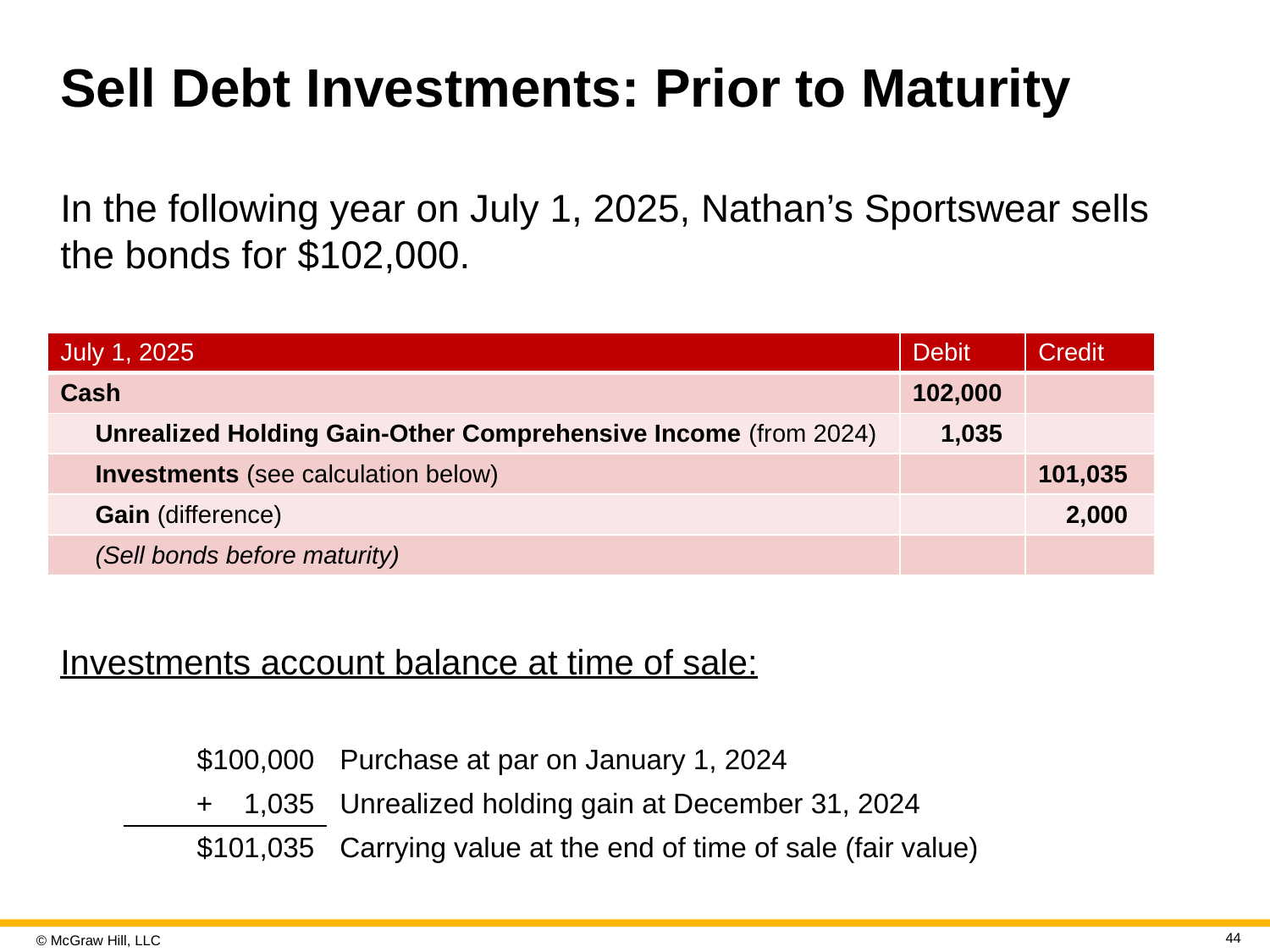

# Sell Debt Investments: Prior to Maturity
In the following year on July 1, 2025, Nathan’s Sportswear sells the bonds for $102,000.
| July 1, 2025 | Debit | Credit |
| --- | --- | --- |
| Cash | 102,000 |  |
| Unrealized Holding Gain-Other Comprehensive Income (from 2024) | 1,035 |  |
| Investments (see calculation below) |  | 101,035 |
| Gain (difference) |  | 2,000 |
| (Sell bonds before maturity) |  |  |
Investments account balance at time of sale:
| $100,000 | Purchase at par on January 1, 2024 |
| --- | --- |
| +    1,035 | Unrealized holding gain at December 31, 2024 |
| $101,035 | Carrying value at the end of time of sale (fair value) |
44